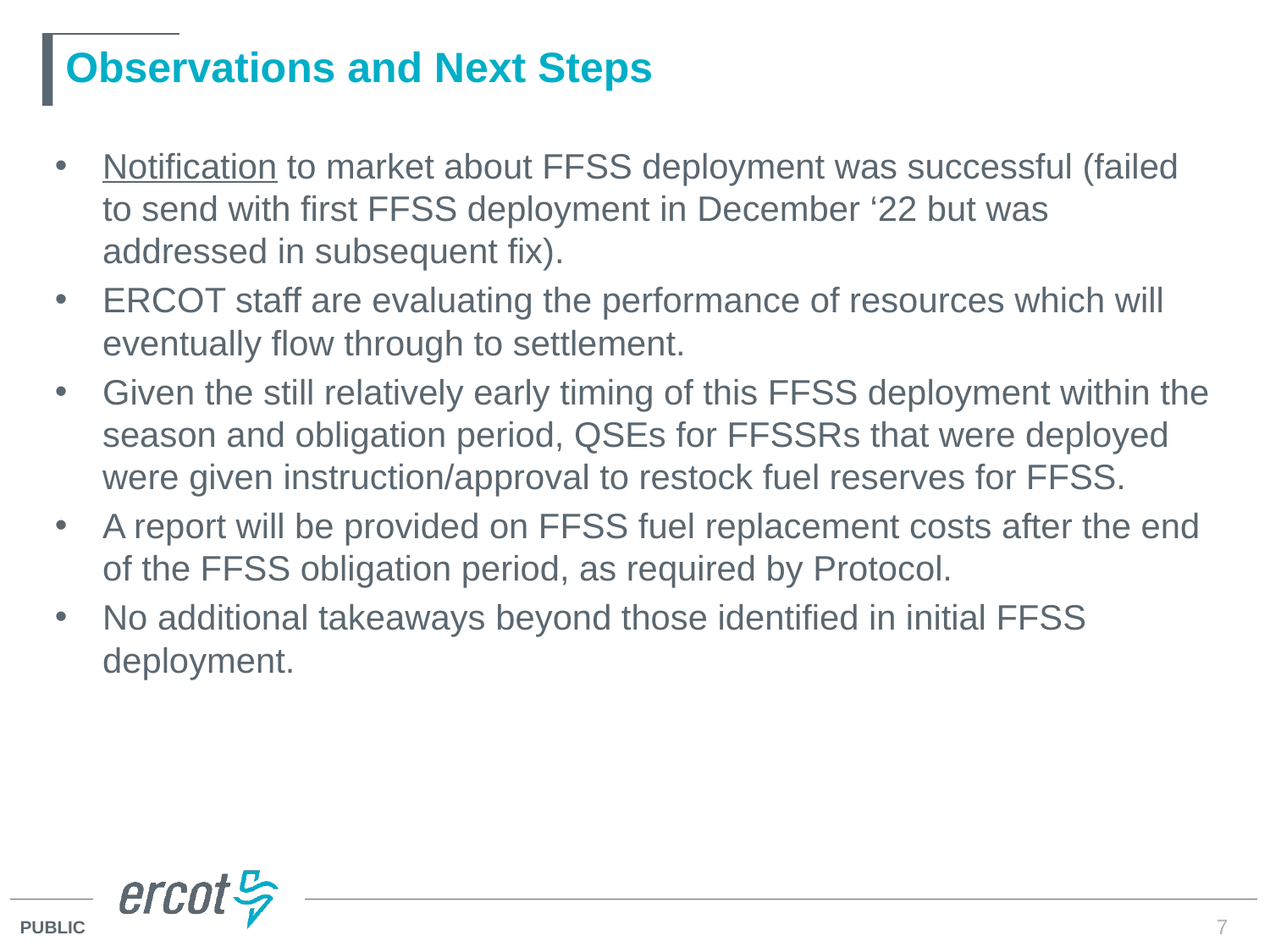

# Observations and Next Steps
Notification to market about FFSS deployment was successful (failed to send with first FFSS deployment in December ‘22 but was addressed in subsequent fix).
ERCOT staff are evaluating the performance of resources which will eventually flow through to settlement.
Given the still relatively early timing of this FFSS deployment within the season and obligation period, QSEs for FFSSRs that were deployed were given instruction/approval to restock fuel reserves for FFSS.
A report will be provided on FFSS fuel replacement costs after the end of the FFSS obligation period, as required by Protocol.
No additional takeaways beyond those identified in initial FFSS deployment.

7